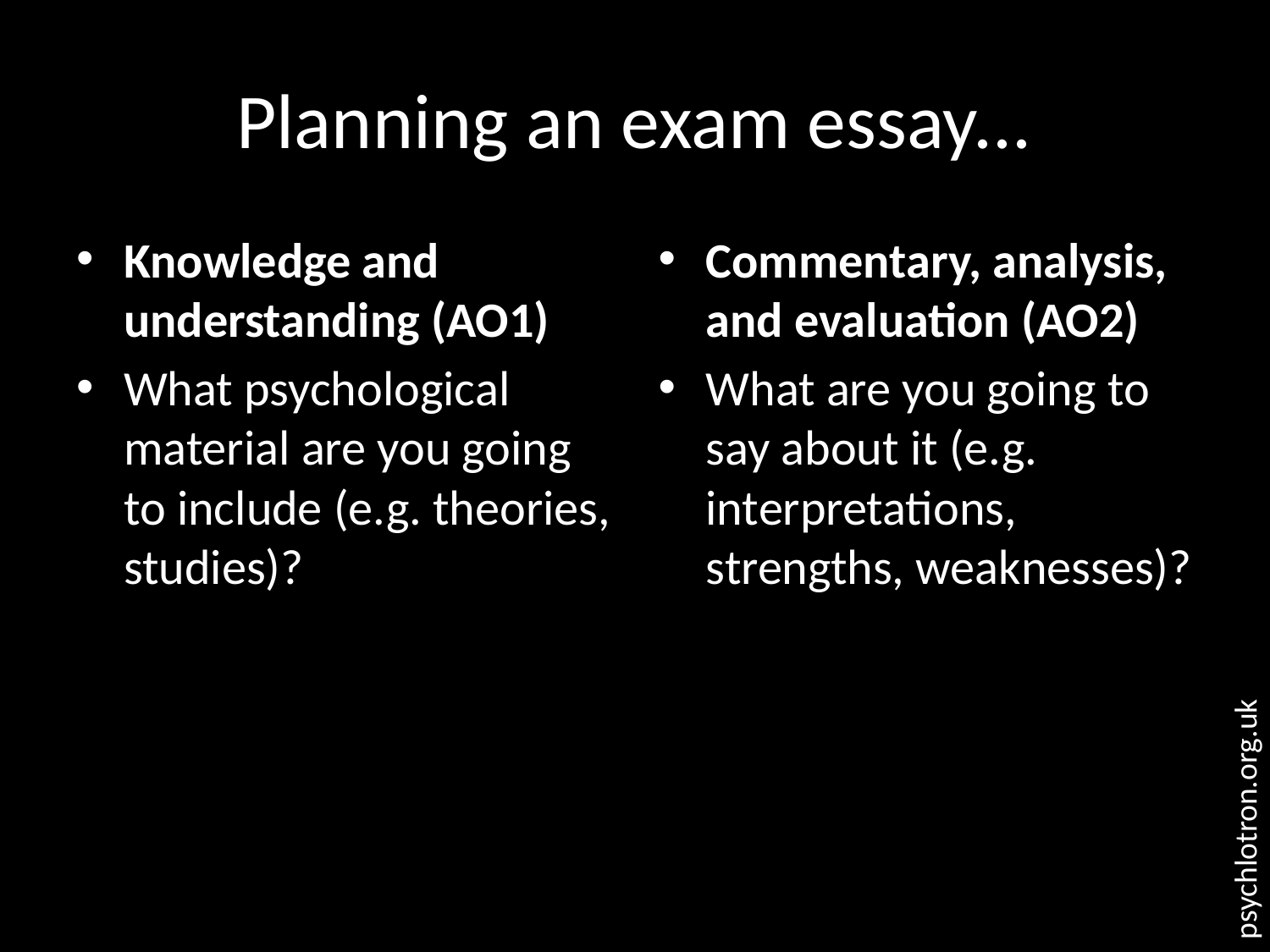

# Planning an exam essay...
Knowledge and understanding (AO1)
What psychological material are you going to include (e.g. theories, studies)?
Commentary, analysis, and evaluation (AO2)
What are you going to say about it (e.g. interpretations, strengths, weaknesses)?